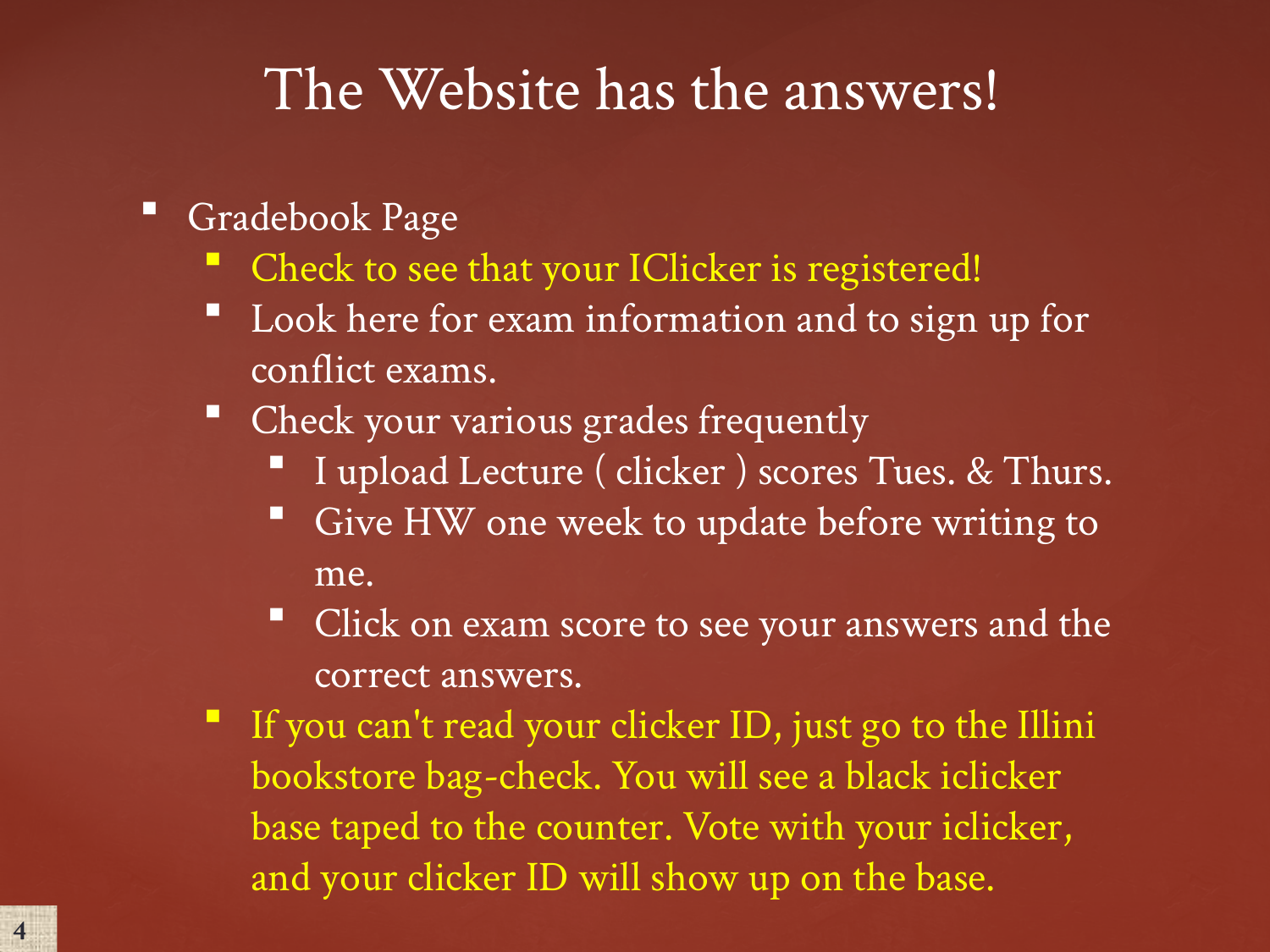

# The Website has the answers!
Gradebook Page
Check to see that your IClicker is registered!
Look here for exam information and to sign up for conflict exams.
Check your various grades frequently
I upload Lecture ( clicker ) scores Tues. & Thurs.
Give HW one week to update before writing to me.
Click on exam score to see your answers and the correct answers.
If you can't read your clicker ID, just go to the Illini bookstore bag-check. You will see a black iclicker base taped to the counter. Vote with your iclicker, and your clicker ID will show up on the base.

4